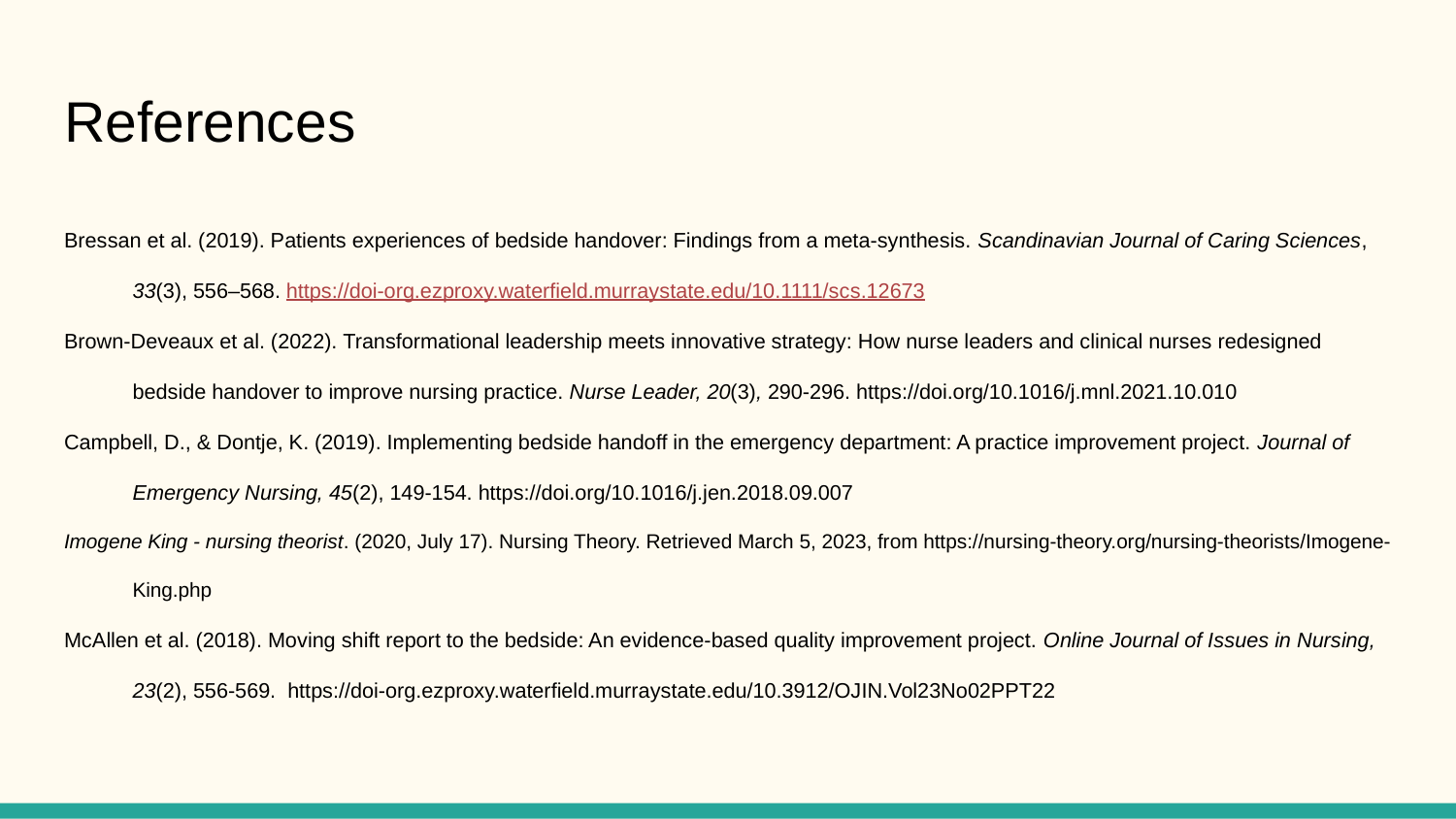

# References
Bressan et al. (2019). Patients experiences of bedside handover: Findings from a meta-synthesis. Scandinavian Journal of Caring Sciences, 33(3), 556–568. https://doi-org.ezproxy.waterfield.murraystate.edu/10.1111/scs.12673
Brown-Deveaux et al. (2022). Transformational leadership meets innovative strategy: How nurse leaders and clinical nurses redesigned bedside handover to improve nursing practice. Nurse Leader, 20(3), 290-296. https://doi.org/10.1016/j.mnl.2021.10.010
Campbell, D., & Dontje, K. (2019). Implementing bedside handoff in the emergency department: A practice improvement project. Journal of Emergency Nursing, 45(2), 149-154. https://doi.org/10.1016/j.jen.2018.09.007
Imogene King - nursing theorist. (2020, July 17). Nursing Theory. Retrieved March 5, 2023, from https://nursing-theory.org/nursing-theorists/Imogene-King.php
McAllen et al. (2018). Moving shift report to the bedside: An evidence-based quality improvement project. Online Journal of Issues in Nursing, 23(2), 556-569.  https://doi-org.ezproxy.waterfield.murraystate.edu/10.3912/OJIN.Vol23No02PPT22